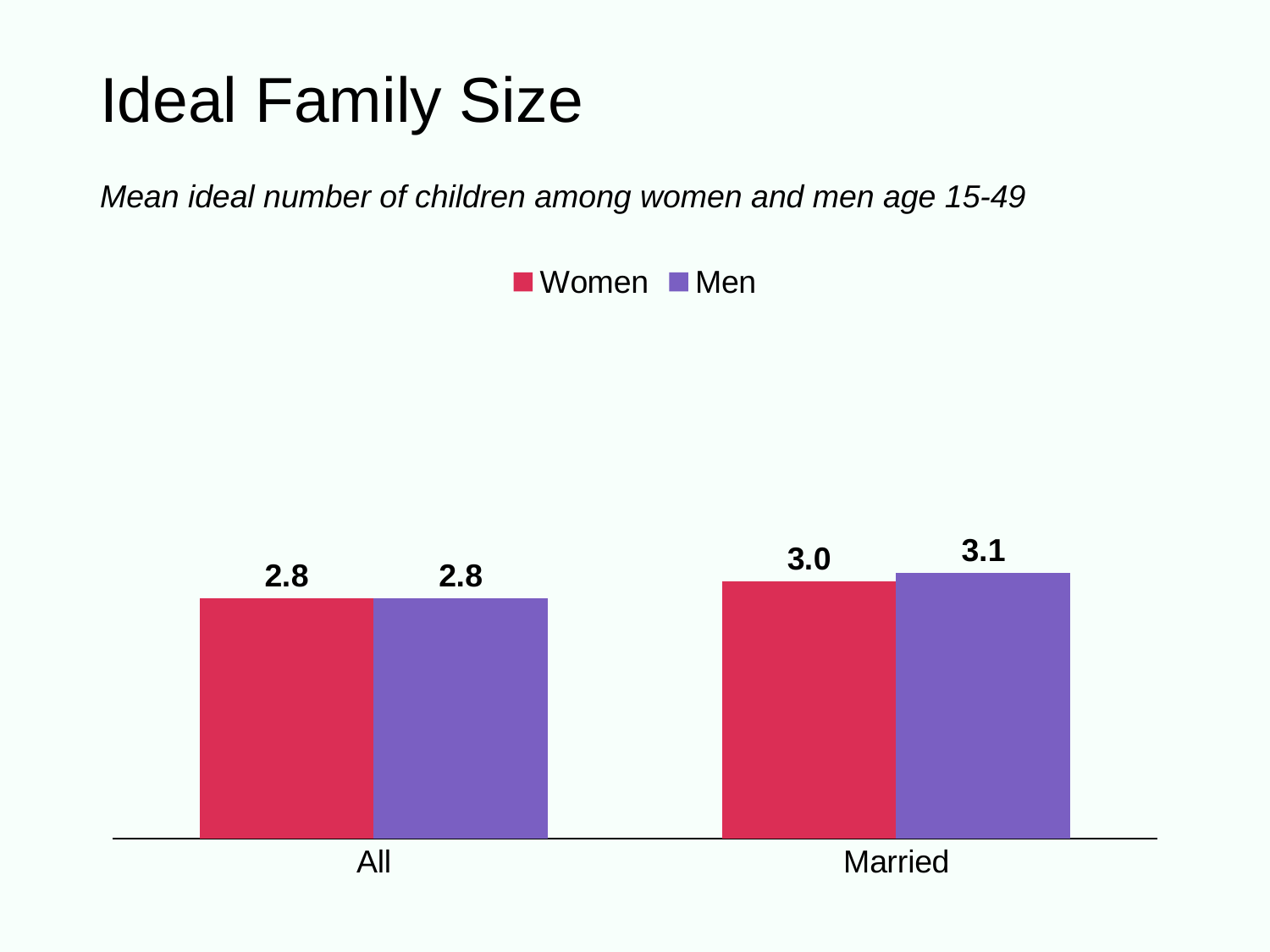

# Ideal Family Size
Mean ideal number of children among women and men age 15-49

### Chart

| Category | Women | Men |
|---|---|---|
| All | 2.8 | 2.8 |
| Married | 3.0 | 3.1 |